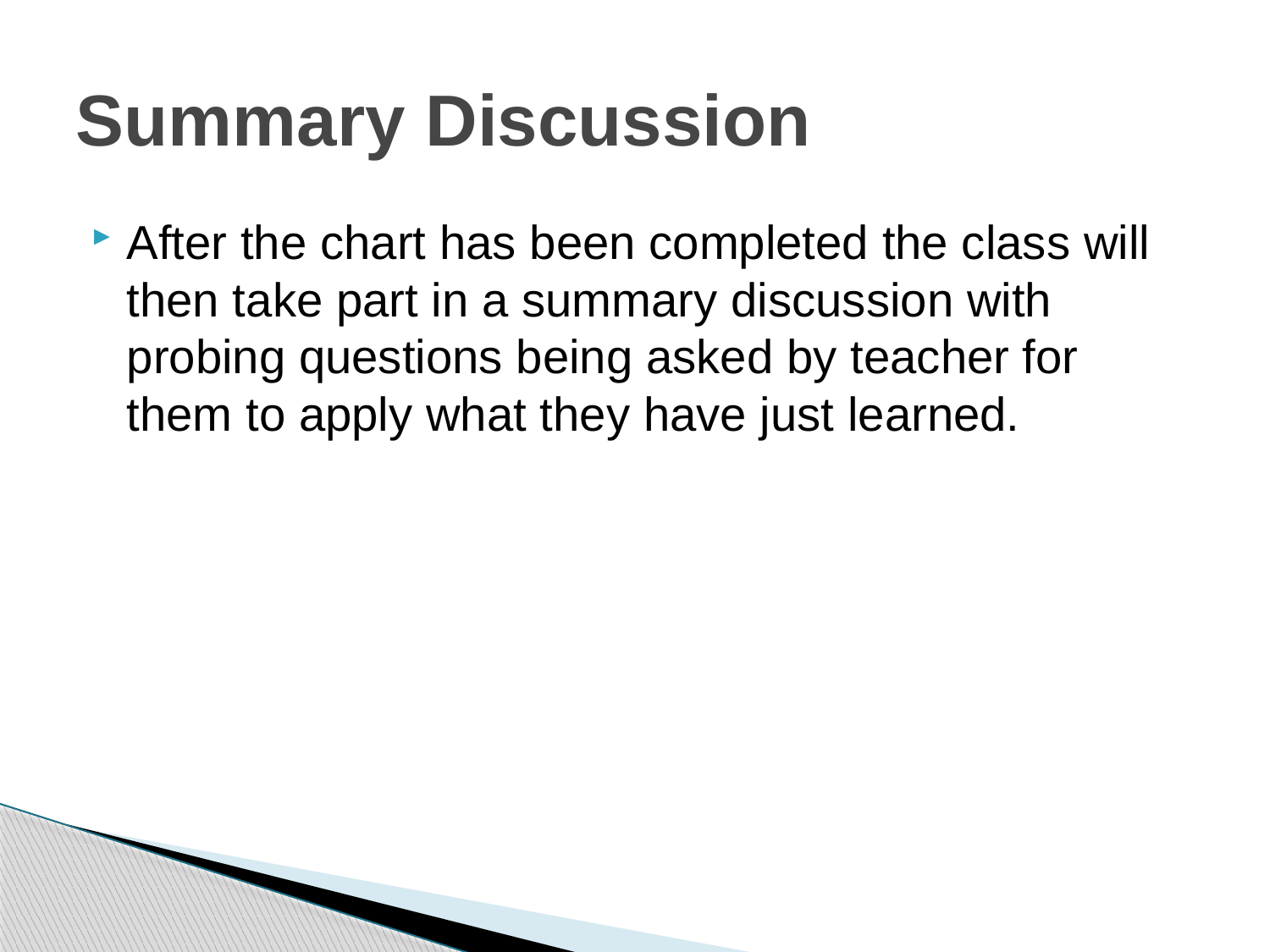

# Summary Discussion
After the chart has been completed the class will then take part in a summary discussion with probing questions being asked by teacher for them to apply what they have just learned.